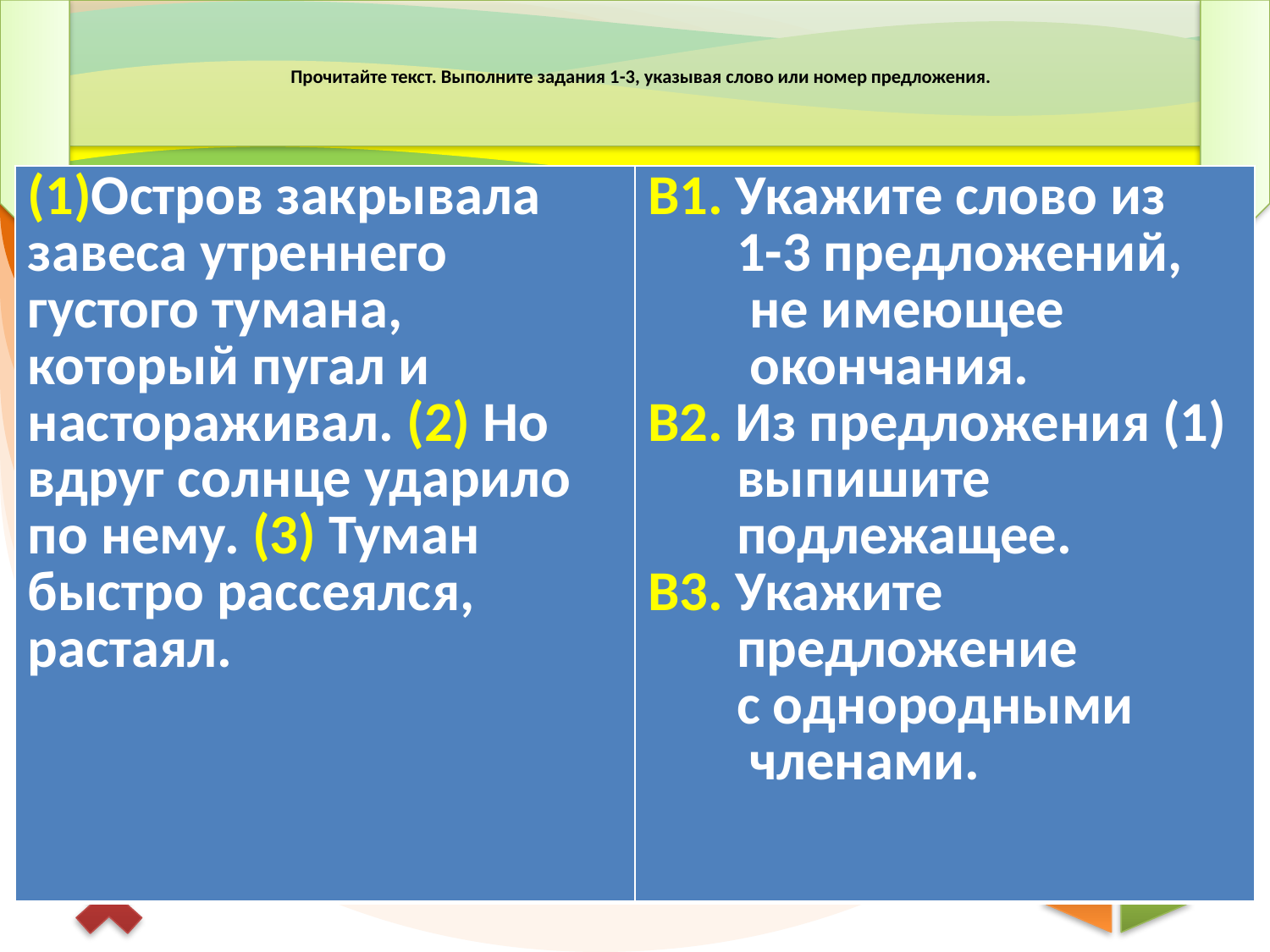

# Прочитайте текст. Выполните задания 1-3, указывая слово или номер предложения.

| (1)Остров закрывала завеса утреннего густого тумана, который пугал и настораживал. (2) Но вдруг солнце ударило по нему. (3) Туман быстро рассеялся, растаял. | В1. Укажите слово из 1-3 предложений, не имеющее окончания. В2. Из предложения (1) выпишите подлежащее. В3. Укажите предложение с однородными членами. |
| --- | --- |